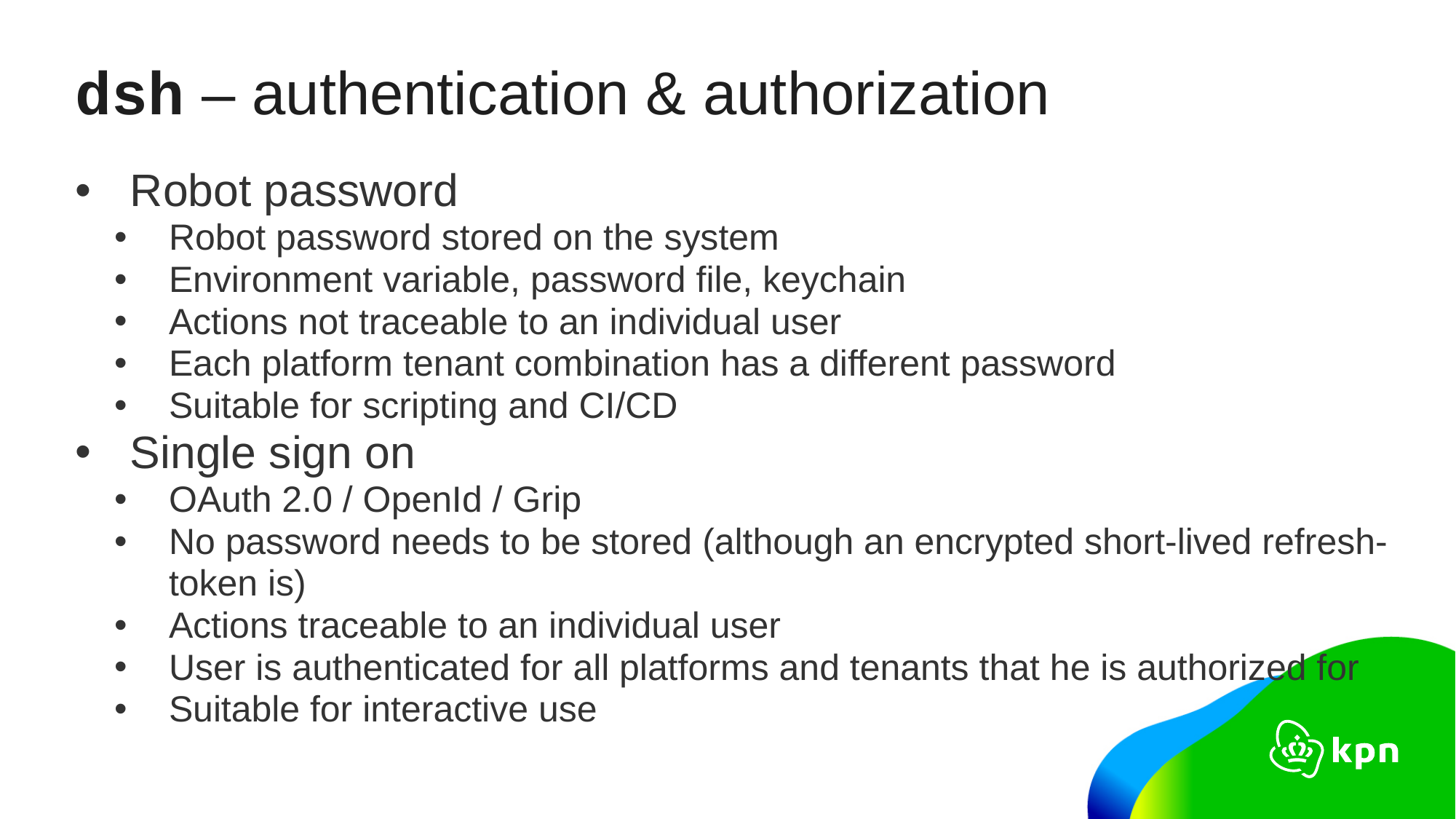

# dsh – authentication & authorization
Robot password
Robot password stored on the system
Environment variable, password file, keychain
Actions not traceable to an individual user
Each platform tenant combination has a different password
Suitable for scripting and CI/CD
Single sign on
OAuth 2.0 / OpenId / Grip
No password needs to be stored (although an encrypted short-lived refresh-token is)
Actions traceable to an individual user
User is authenticated for all platforms and tenants that he is authorized for
Suitable for interactive use